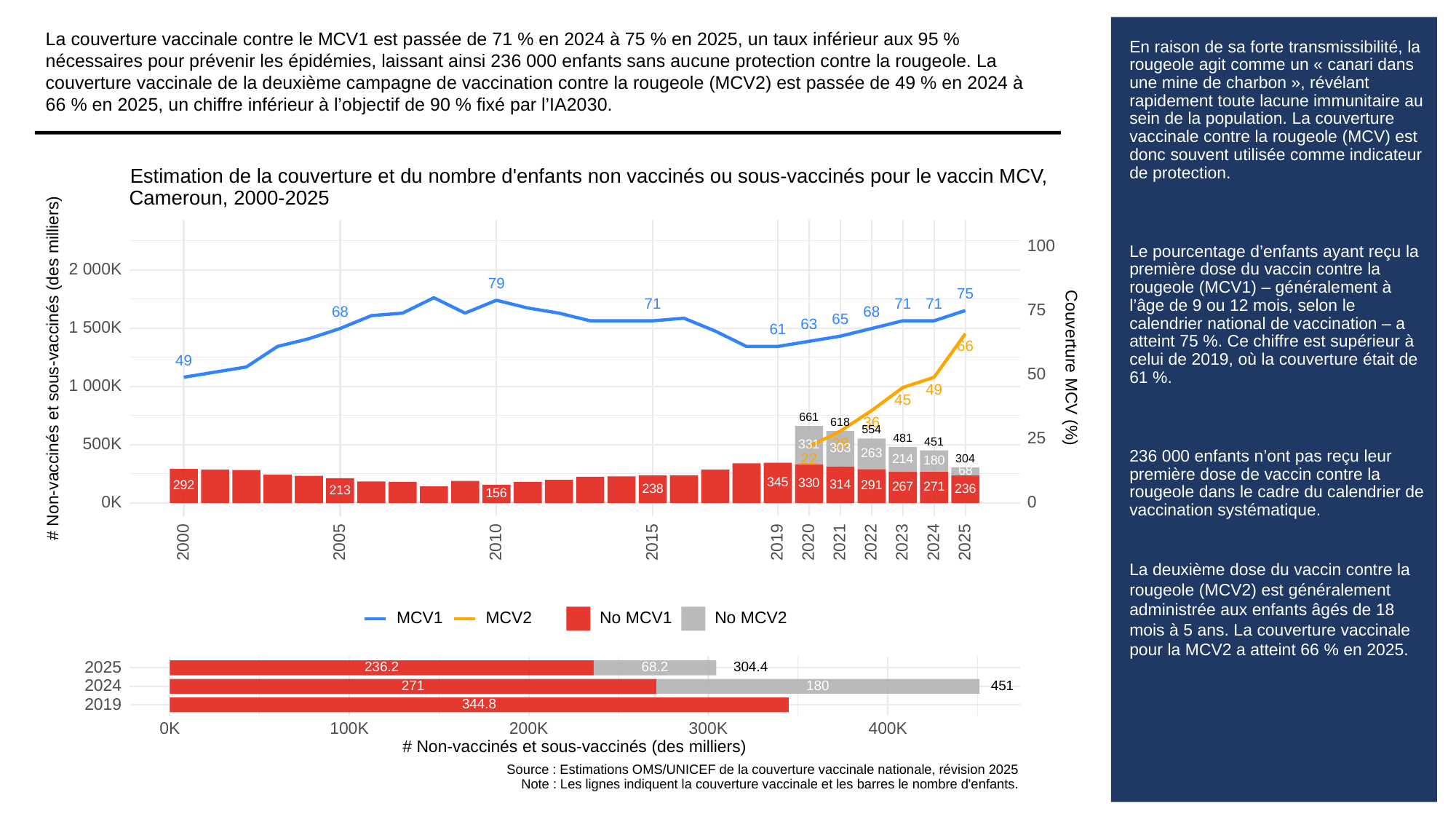

La couverture vaccinale contre le MCV1 est passée de 71 % en 2024 à 75 % en 2025, un taux inférieur aux 95 % nécessaires pour prévenir les épidémies, laissant ainsi 236 000 enfants sans aucune protection contre la rougeole. La couverture vaccinale de la deuxième campagne de vaccination contre la rougeole (MCV2) est passée de 49 % en 2024 à 66 % en 2025, un chiffre inférieur à l’objectif de 90 % fixé par l’IA2030.
# En raison de sa forte transmissibilité, la rougeole agit comme un « canari dans une mine de charbon », révélant rapidement toute lacune immunitaire au sein de la population. La couverture vaccinale contre la rougeole (MCV) est donc souvent utilisée comme indicateur de protection.

Le pourcentage d’enfants ayant reçu la première dose du vaccin contre la rougeole (MCV1) – généralement à l’âge de 9 ou 12 mois, selon le calendrier national de vaccination – a atteint 75 %. Ce chiffre est supérieur à celui de 2019, où la couverture était de 61 %.

236 000 enfants n’ont pas reçu leur première dose de vaccin contre la rougeole dans le cadre du calendrier de vaccination systématique.

La deuxième dose du vaccin contre la rougeole (MCV2) est généralement administrée aux enfants âgés de 18 mois à 5 ans. La couverture vaccinale pour la MCV2 a atteint 66 % en 2025.

Estimation de la couverture et du nombre d'enfants non vaccinés ou sous-vaccinés pour le vaccin MCV,
Cameroun, 2000-2025

100

2 000K

79
75

71
71
71
75
68
68
65
63
1 500K
61

66
49

# Non-vaccinés et sous-vaccinés (des milliers)
Couverture MCV (%)
50
1 000K
49

45
661

36
618
554

25
481
451

28
500K
331
303

263

22
214
304
180

68

345

330
314

292
291

271
267
238
236

213

156
0K
0

2023
2000
2005
2010
2015
2019
2020
2021
2022
2024
2025

MCV1
MCV2
No MCV1
No MCV2

2025
236.2
304.4
68.2

2024
180
451
271

2019
344.8

300K
0K
100K
200K
400K
# Non-vaccinés et sous-vaccinés (des milliers)
Source : Estimations OMS/UNICEF de la couverture vaccinale nationale, révision 2025
Note : Les lignes indiquent la couverture vaccinale et les barres le nombre d'enfants.